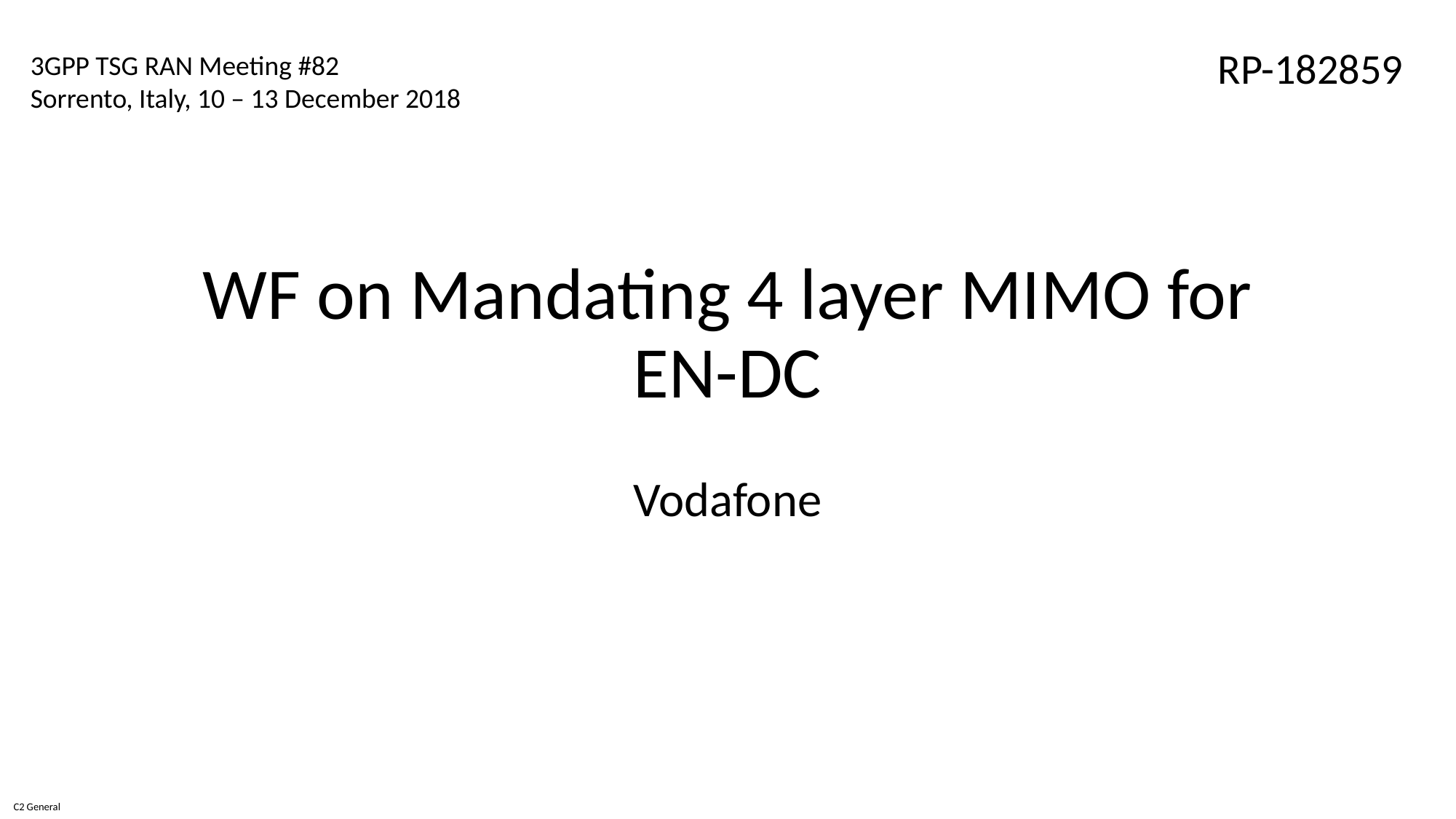

RP-182859
3GPP TSG RAN Meeting #82
Sorrento, Italy, 10 – 13 December 2018
# WF on Mandating 4 layer MIMO for EN-DC
Vodafone